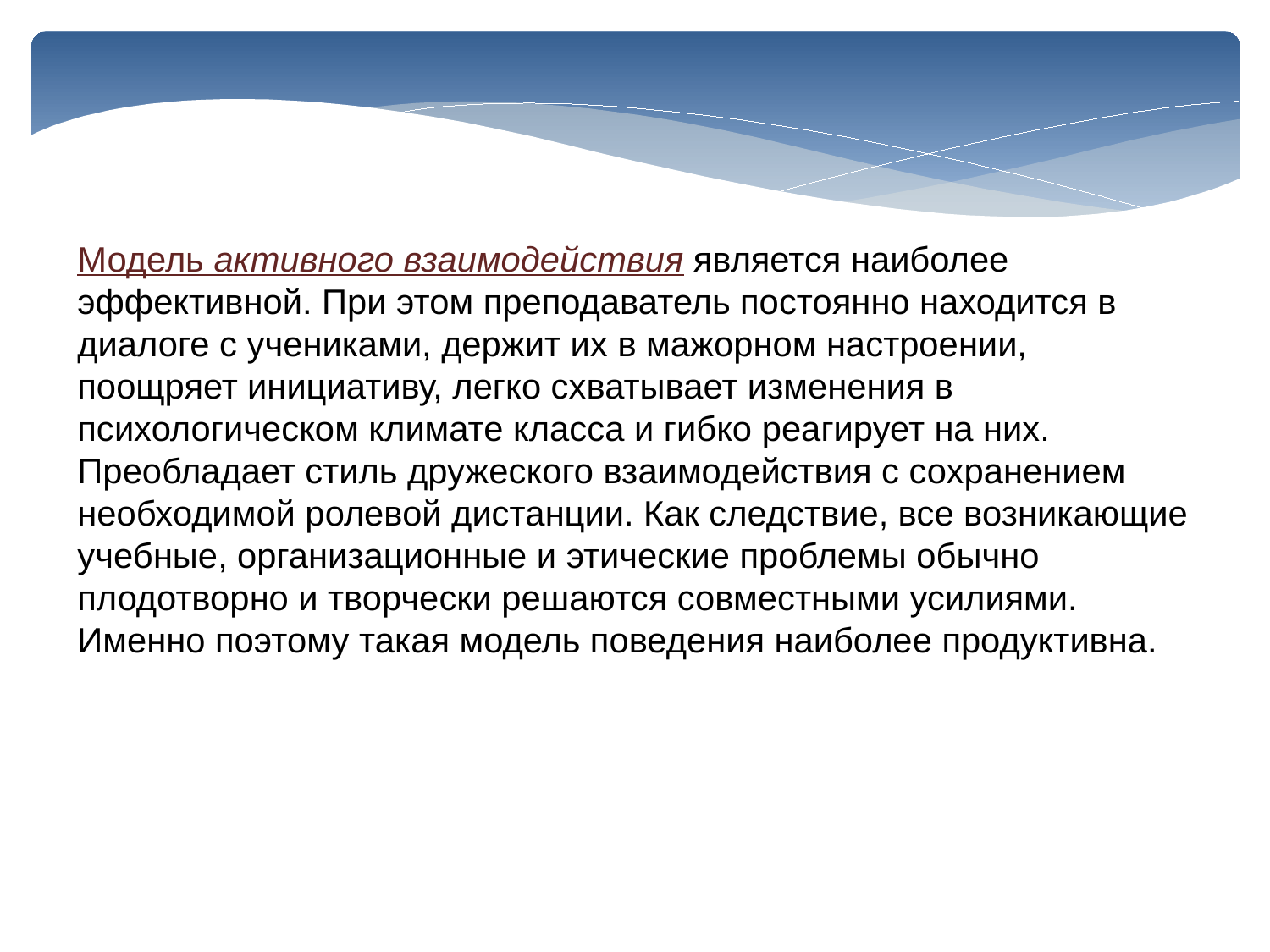

Модель активного взаимодействия является наиболее эффективной. При этом преподаватель постоянно находится в диалоге с учениками, держит их в мажорном настроении, поощряет инициативу, легко схватывает изменения в психологическом климате класса и гибко реагирует на них. Преобладает стиль дружеского взаимодействия с сохранением необходимой ролевой дистанции. Как следствие, все возникающие учебные, организационные и этические проблемы обычно плодотворно и творчески решаются совместными усилиями. Именно поэтому такая модель поведения наиболее продуктивна.